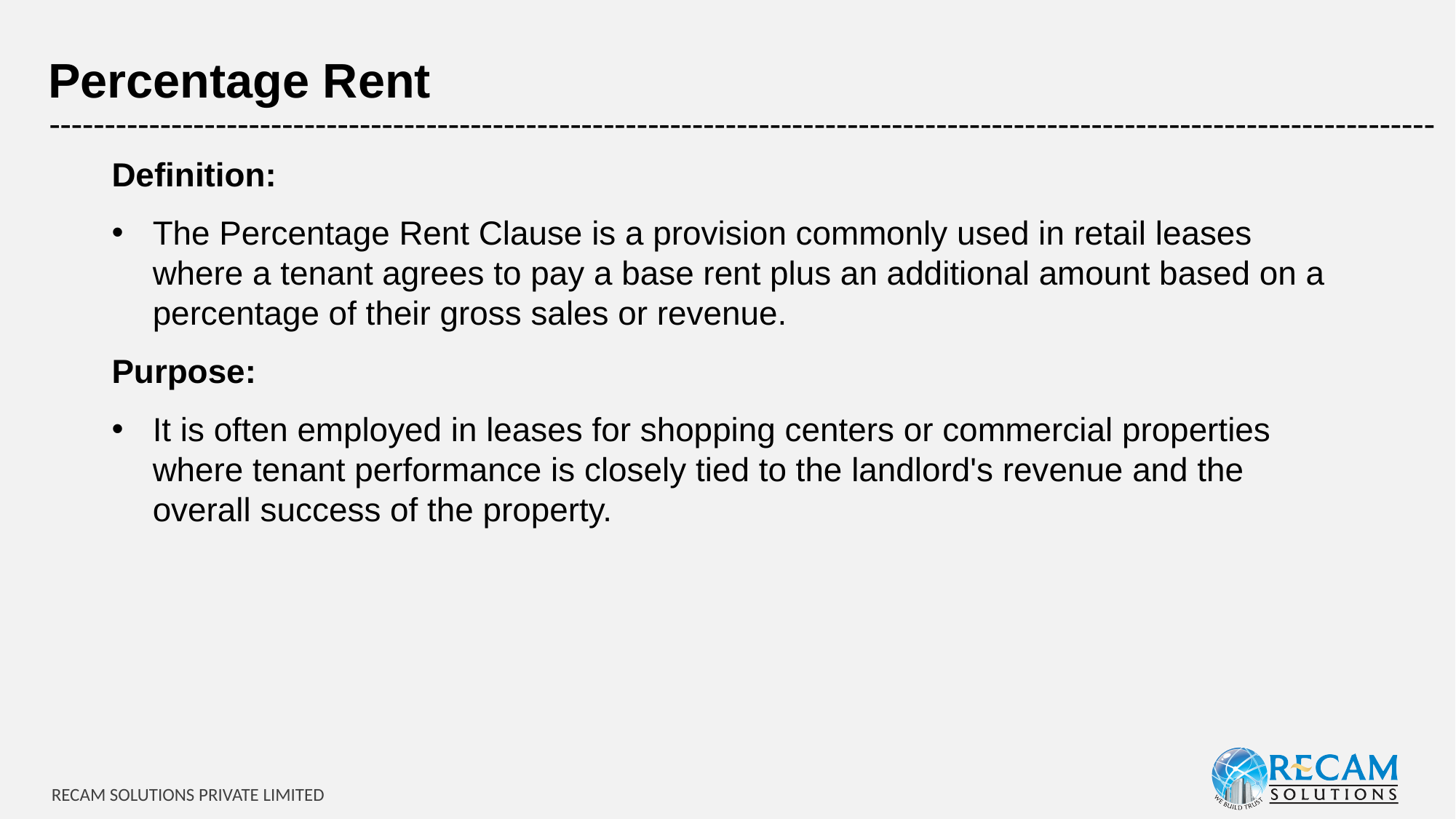

Percentage Rent
-----------------------------------------------------------------------------------------------------------------------------
Definition:
The Percentage Rent Clause is a provision commonly used in retail leases where a tenant agrees to pay a base rent plus an additional amount based on a percentage of their gross sales or revenue.
Purpose:
It is often employed in leases for shopping centers or commercial properties where tenant performance is closely tied to the landlord's revenue and the overall success of the property.
RECAM SOLUTIONS PRIVATE LIMITED